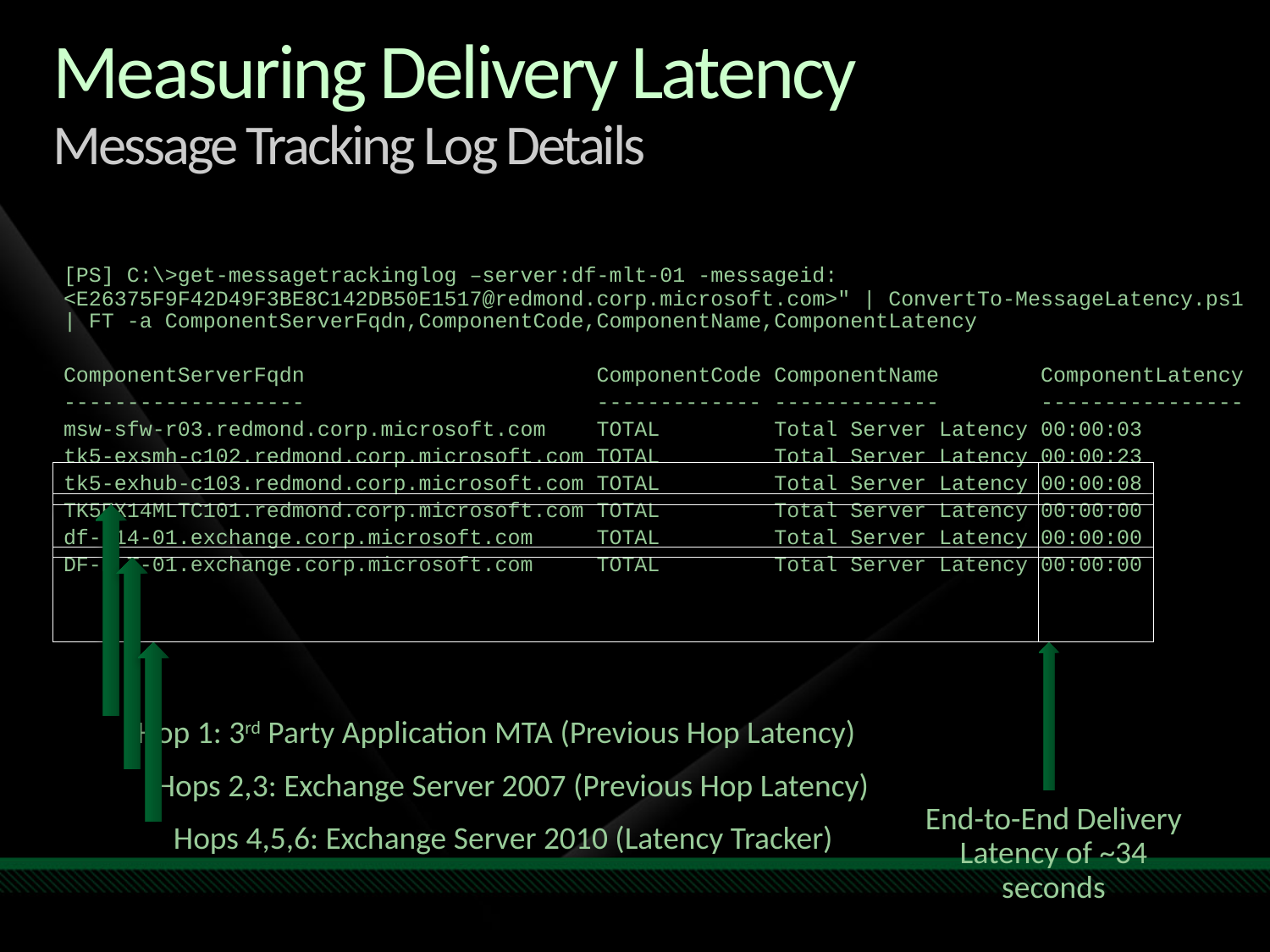

# Measuring Delivery Latency Message Tracking Log Details
[PS] C:\>get-messagetrackinglog –server:df-mlt-01 -messageid: <E26375F9F42D49F3BE8C142DB50E1517@redmond.corp.microsoft.com>" | ConvertTo-MessageLatency.ps1 | FT -a ComponentServerFqdn,ComponentCode,ComponentName,ComponentLatency

ComponentServerFqdn                       ComponentCode ComponentName        ComponentLatency
-------------------                       ------------- -------------        ----------------
msw-sfw-r03.redmond.corp.microsoft.com    TOTAL         Total Server Latency 00:00:03
tk5-exsmh-c102.redmond.corp.microsoft.com TOTAL         Total Server Latency 00:00:23
tk5-exhub-c103.redmond.corp.microsoft.com TOTAL         Total Server Latency 00:00:08
TK5EX14MLTC101.redmond.corp.microsoft.com TOTAL         Total Server Latency 00:00:00
df-h14-01.exchange.corp.microsoft.com     TOTAL         Total Server Latency 00:00:00
DF-MLT-01.exchange.corp.microsoft.com     TOTAL         Total Server Latency 00:00:00

Hop 1: 3rd Party Application MTA (Previous Hop Latency)

Hops 2,3: Exchange Server 2007 (Previous Hop Latency)
End-to-End Delivery Latency of ~34 seconds
Hops 4,5,6: Exchange Server 2010 (Latency Tracker)